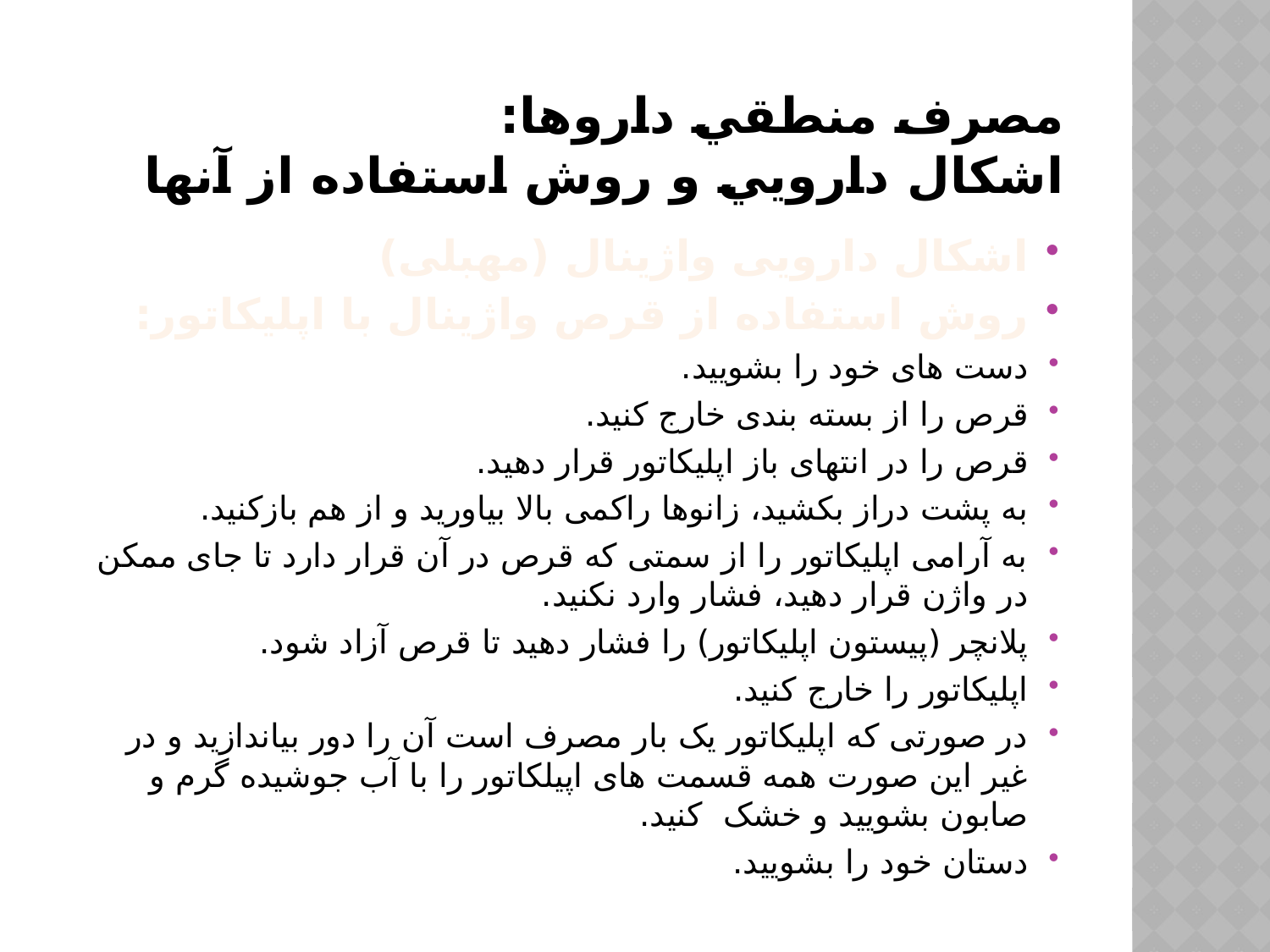

# مصرف منطقي داروها: اشكال دارويي و روش استفاده از آنها
اشکال دارویی واژینال (مهبلی)
روش استفاده از قرص واژینال با اپلیکاتور:
دست های خود را بشویید.
قرص را از بسته بندی خارج کنید.
قرص را در انتهای باز اپلیکاتور قرار دهید.
به پشت دراز بکشید، زانوها راکمی بالا بیاورید و از هم بازکنید.
به آرامی اپلیکاتور را از سمتی که قرص در آن قرار دارد تا جای ممکن در واژن قرار دهید، فشار وارد نکنید.
پلانچر (پیستون اپلیکاتور) را فشار دهید تا قرص آزاد شود.
اپلیکاتور را خارج کنید.
در صورتی که اپلیکاتور یک بار مصرف است آن را دور بیاندازید و در غیر این صورت همه قسمت های اپیلکاتور را با آب جوشیده گرم و صابون بشویید و خشک  کنید.
دستان خود را بشویید.